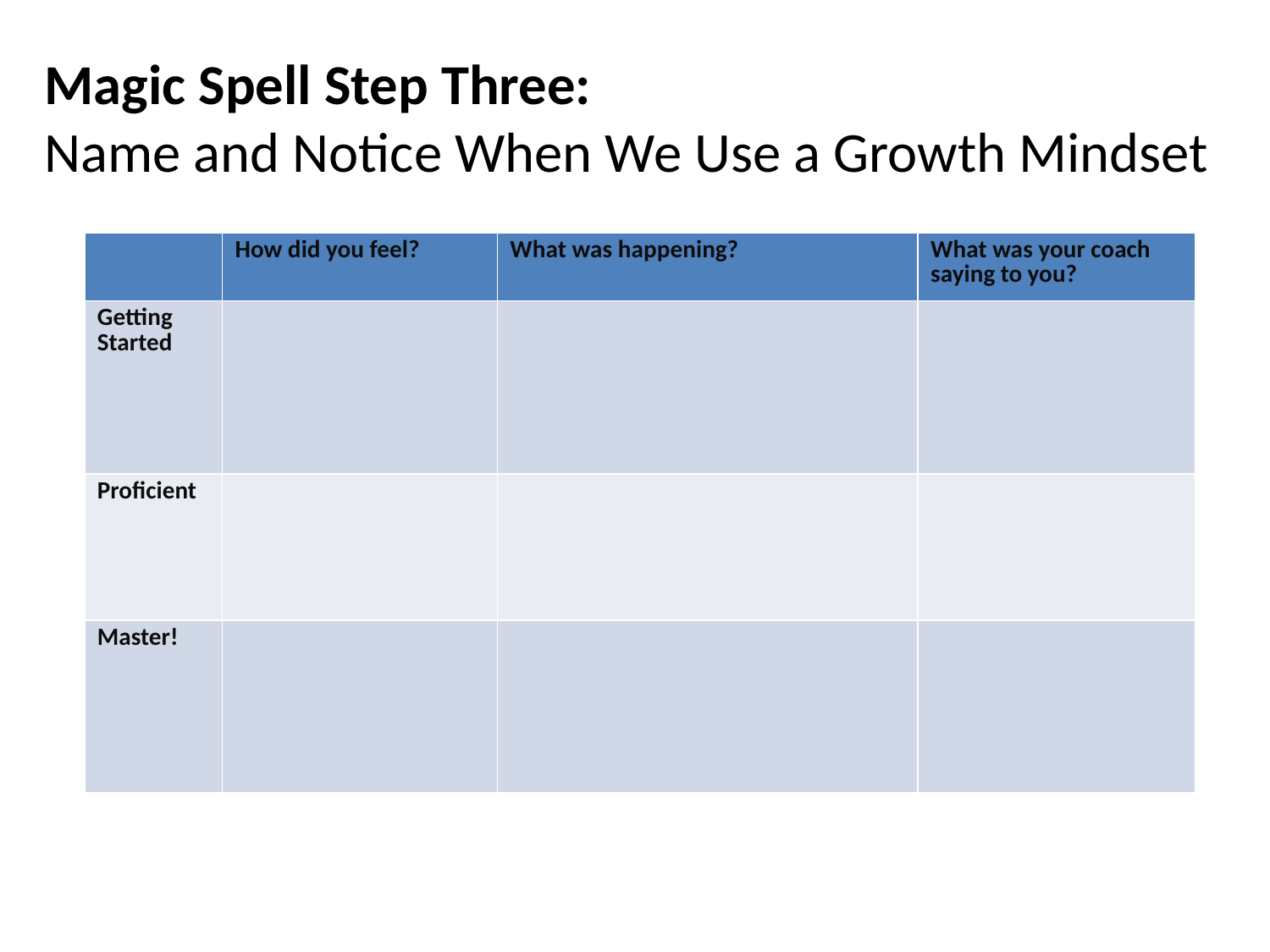

Magic Spell Step Three:
Name and Notice When We Use a Growth Mindset
|  | How did you feel? | What was happening? | What was your coach saying to you? |
| --- | --- | --- | --- |
| Getting Started |  |  |  |
| Proficient |  |  |  |
| Master! |  |  |  |